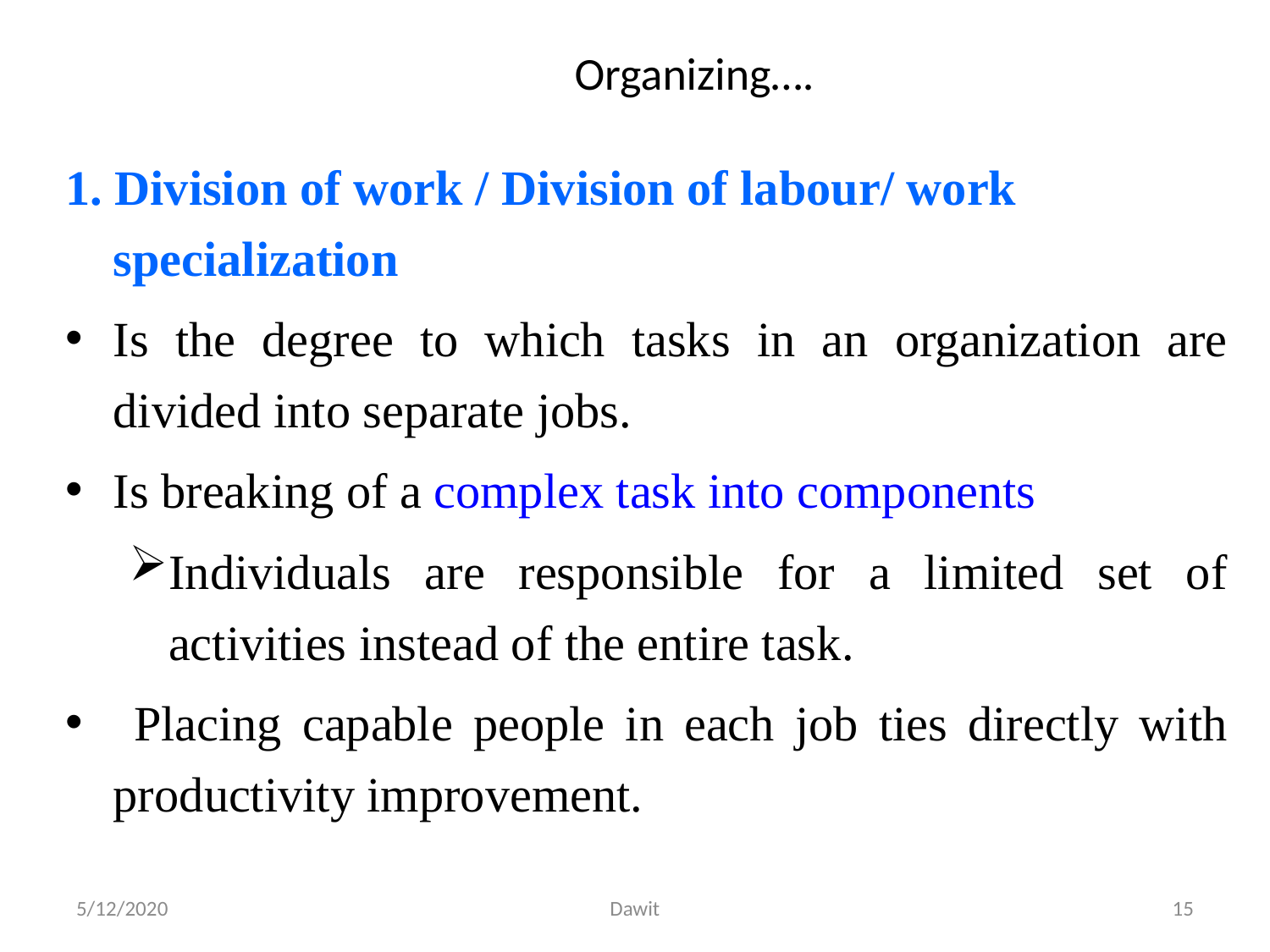

# Organizing….
1. Division of work / Division of labour/ work specialization
Is the degree to which tasks in an organization are divided into separate jobs.
Is breaking of a complex task into components
Individuals are responsible for a limited set of activities instead of the entire task.
 Placing capable people in each job ties directly with productivity improvement.

5/12/2020
Dawit
15